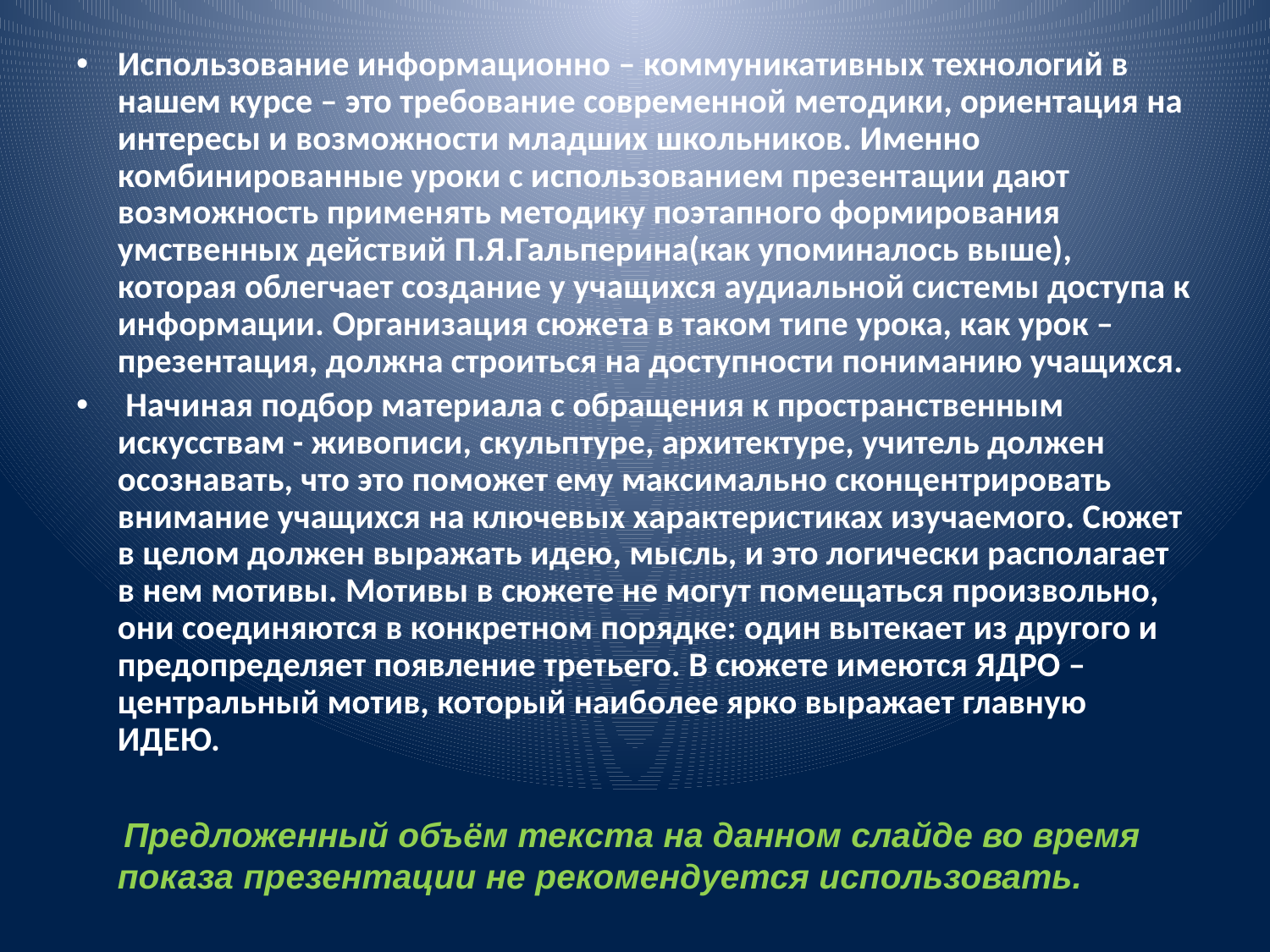

Использование информационно – коммуникативных технологий в нашем курсе – это требование современной методики, ориентация на интересы и возможности младших школьников. Именно комбинированные уроки с использованием презентации дают возможность применять методику поэтапного формирования умственных действий П.Я.Гальперина(как упоминалось выше), которая облегчает создание у учащихся аудиальной системы доступа к информации. Организация сюжета в таком типе урока, как урок – презентация, должна строиться на доступности пониманию учащихся.
 Начиная подбор материала с обращения к пространственным искусствам - живописи, скульптуре, архитектуре, учитель должен осознавать, что это поможет ему максимально сконцентрировать внимание учащихся на ключевых характеристиках изучаемого. Сюжет в целом должен выражать идею, мысль, и это логически располагает в нем мотивы. Мотивы в сюжете не могут помещаться произвольно, они соединяются в конкретном порядке: один вытекает из другого и предопределяет появление третьего. В сюжете имеются ЯДРО – центральный мотив, который наиболее ярко выражает главную ИДЕЮ.

     Предложенный объём текста на данном слайде во время показа презентации не рекомендуется использовать.